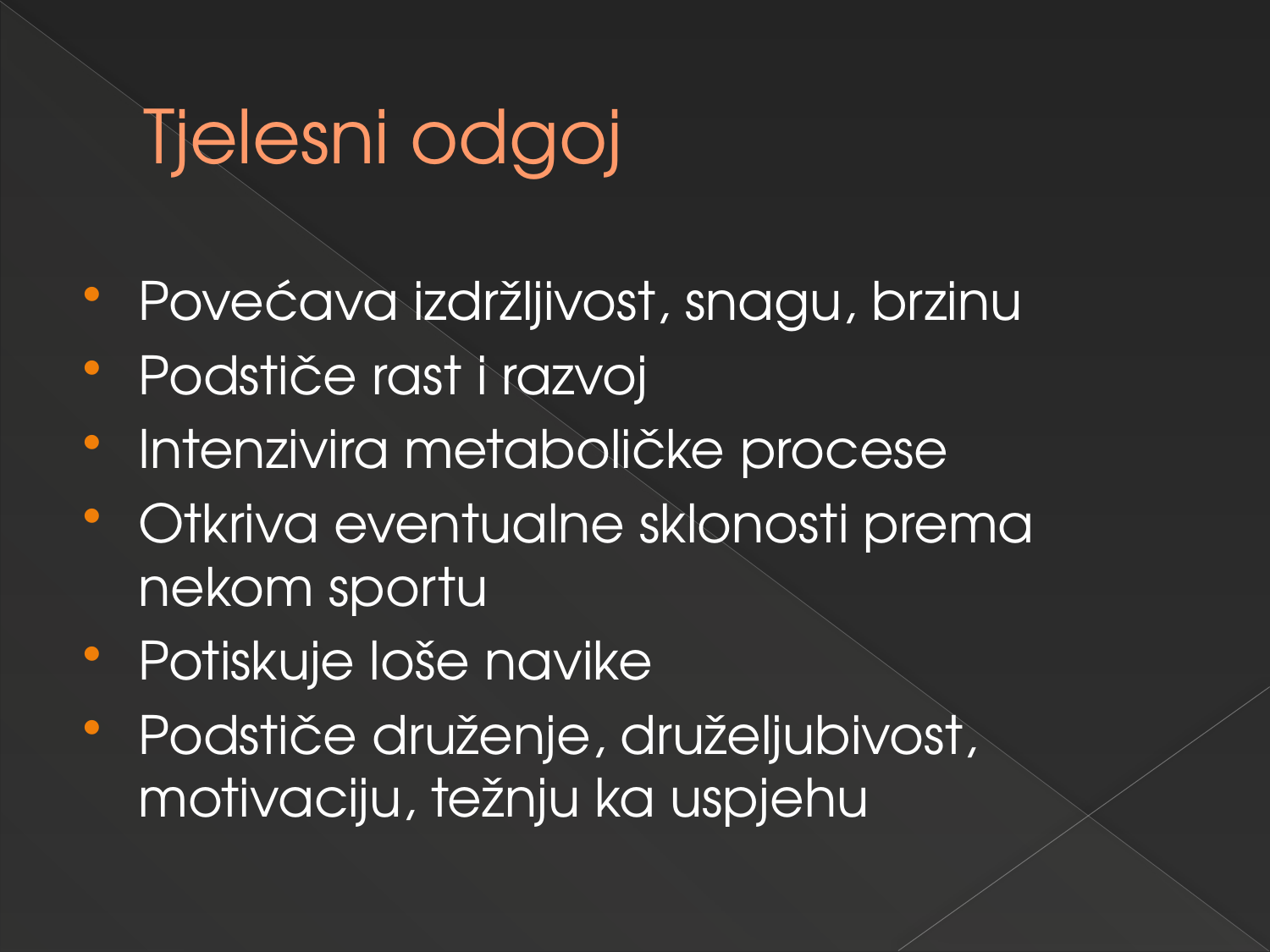

# Tjelesni odgoj
Povećava izdržljivost, snagu, brzinu
Podstiče rast i razvoj
Intenzivira metaboličke procese
Otkriva eventualne sklonosti prema nekom sportu
Potiskuje loše navike
Podstiče druženje, druželjubivost, motivaciju, težnju ka uspjehu